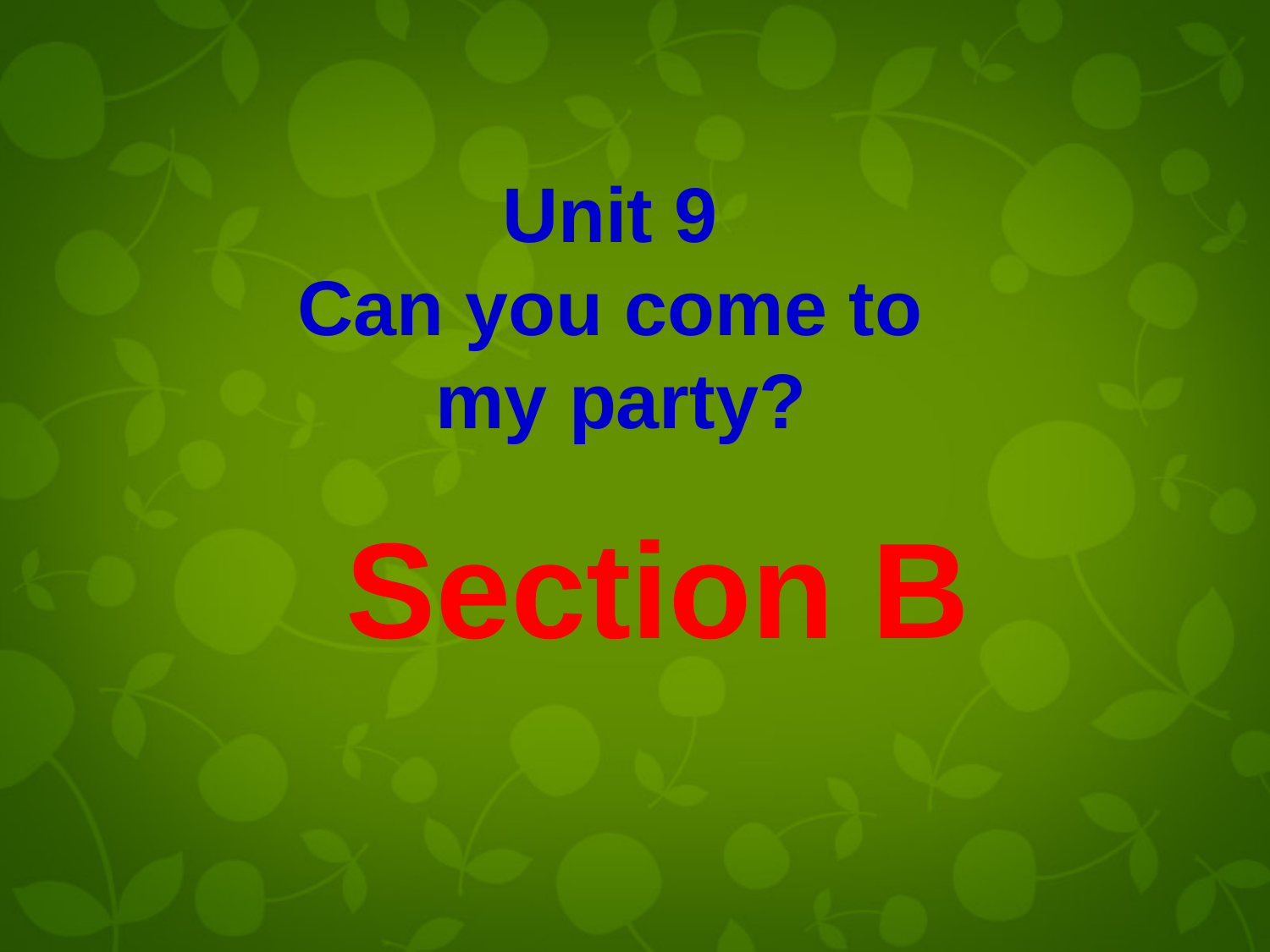

Unit 9
Can you come to
my party?

Section B